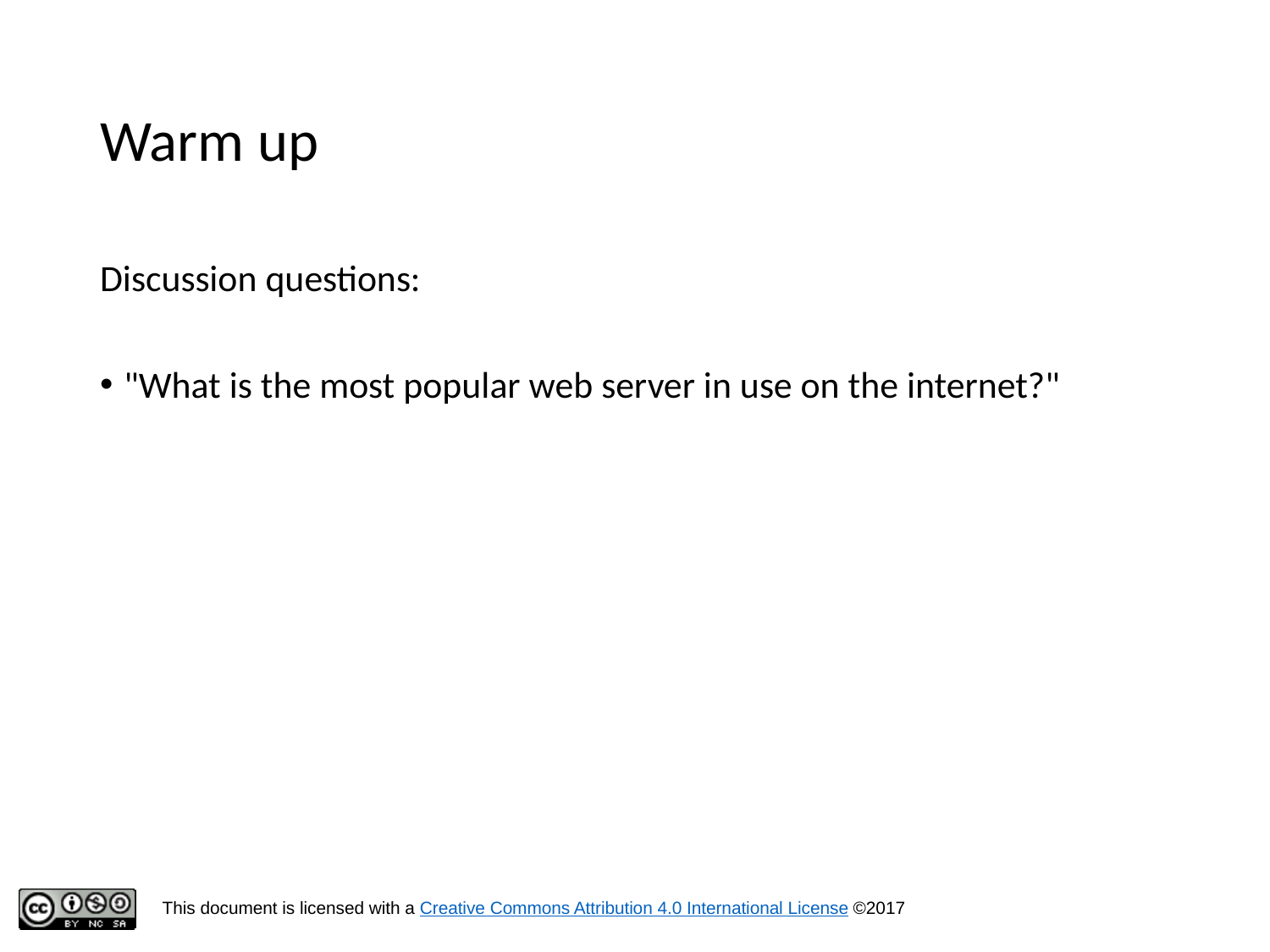

# Warm up
Discussion questions:

"What is the most popular web server in use on the internet?"